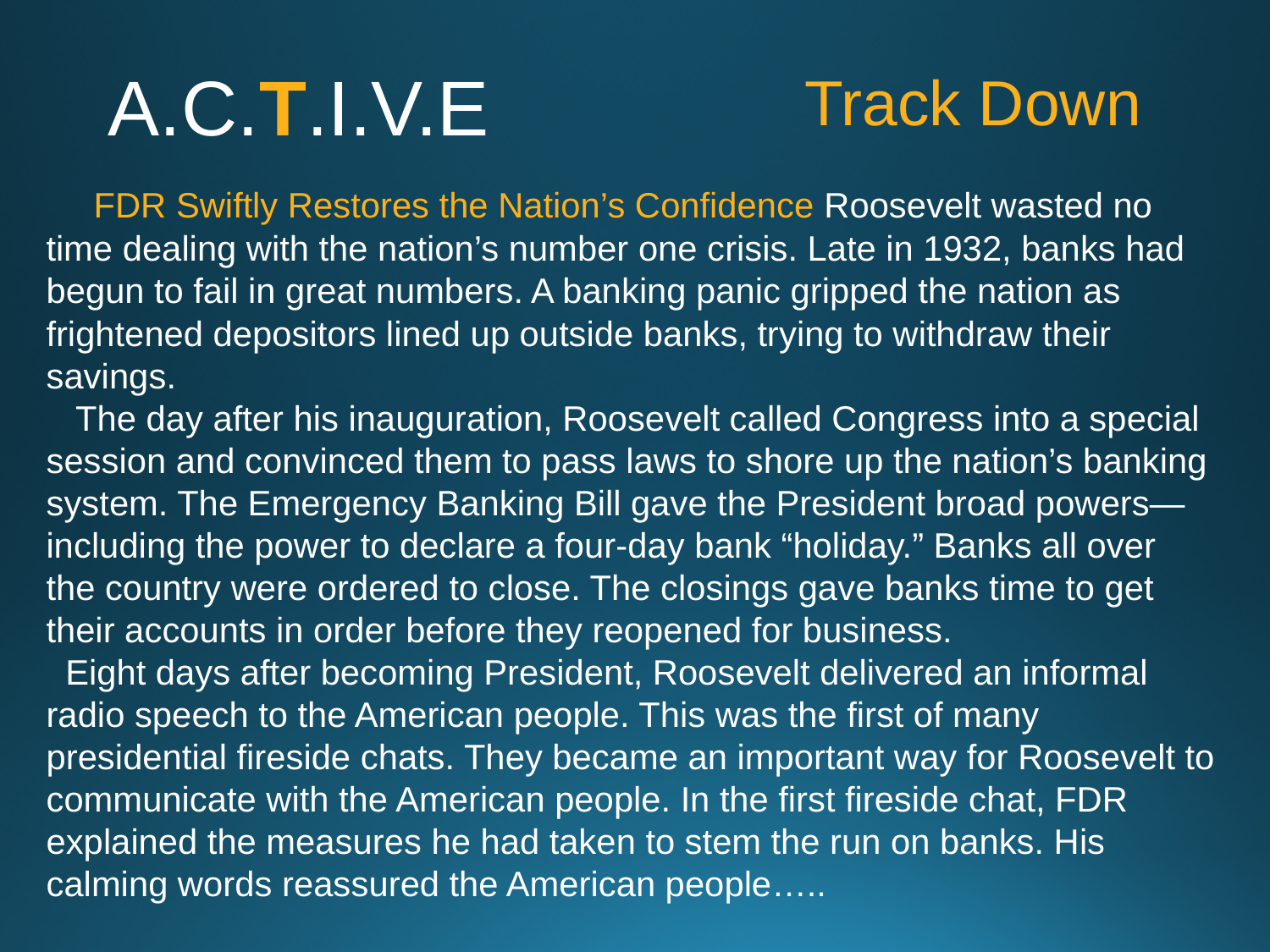

# A.C.T.I.V.E
Track Down
    FDR Swiftly Restores the Nation’s Confidence Roosevelt wasted no time dealing with the nation’s number one crisis. Late in 1932, banks had begun to fail in great numbers. A banking panic gripped the nation as frightened depositors lined up outside banks, trying to withdraw their savings.
   The day after his inauguration, Roosevelt called Congress into a special session and convinced them to pass laws to shore up the nation’s banking system. The Emergency Banking Bill gave the President broad powers—including the power to declare a four-day bank “holiday.” Banks all over the country were ordered to close. The closings gave banks time to get their accounts in order before they reopened for business.
  Eight days after becoming President, Roosevelt delivered an informal radio speech to the American people. This was the first of many presidential fireside chats. They became an important way for Roosevelt to communicate with the American people. In the first fireside chat, FDR explained the measures he had taken to stem the run on banks. His calming words reassured the American people…..